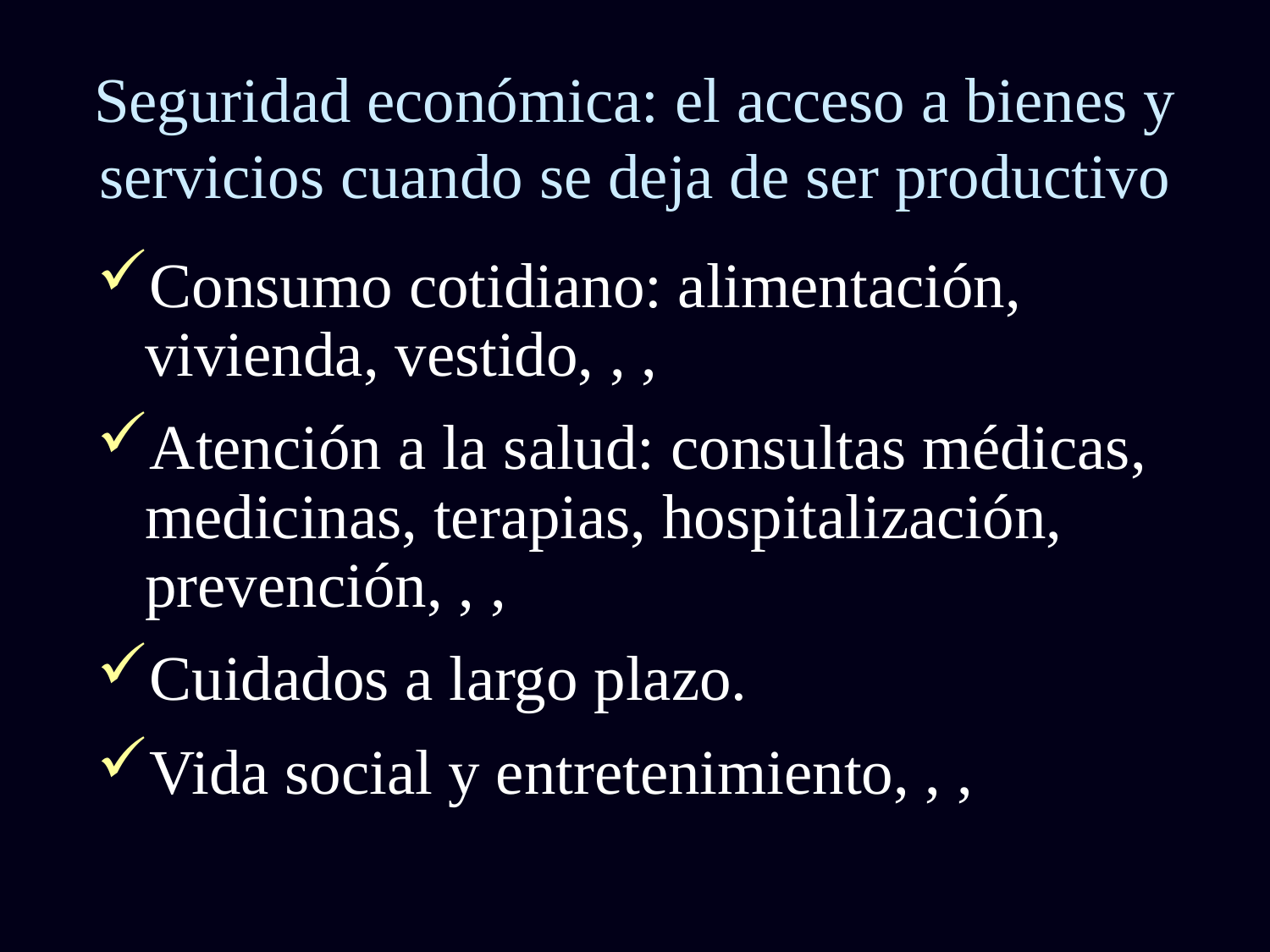

# Seguridad económica: el acceso a bienes y servicios cuando se deja de ser productivo
Consumo cotidiano: alimentación, vivienda, vestido, , ,
Atención a la salud: consultas médicas, medicinas, terapias, hospitalización, prevención, , ,
Cuidados a largo plazo.
Vida social y entretenimiento, , ,